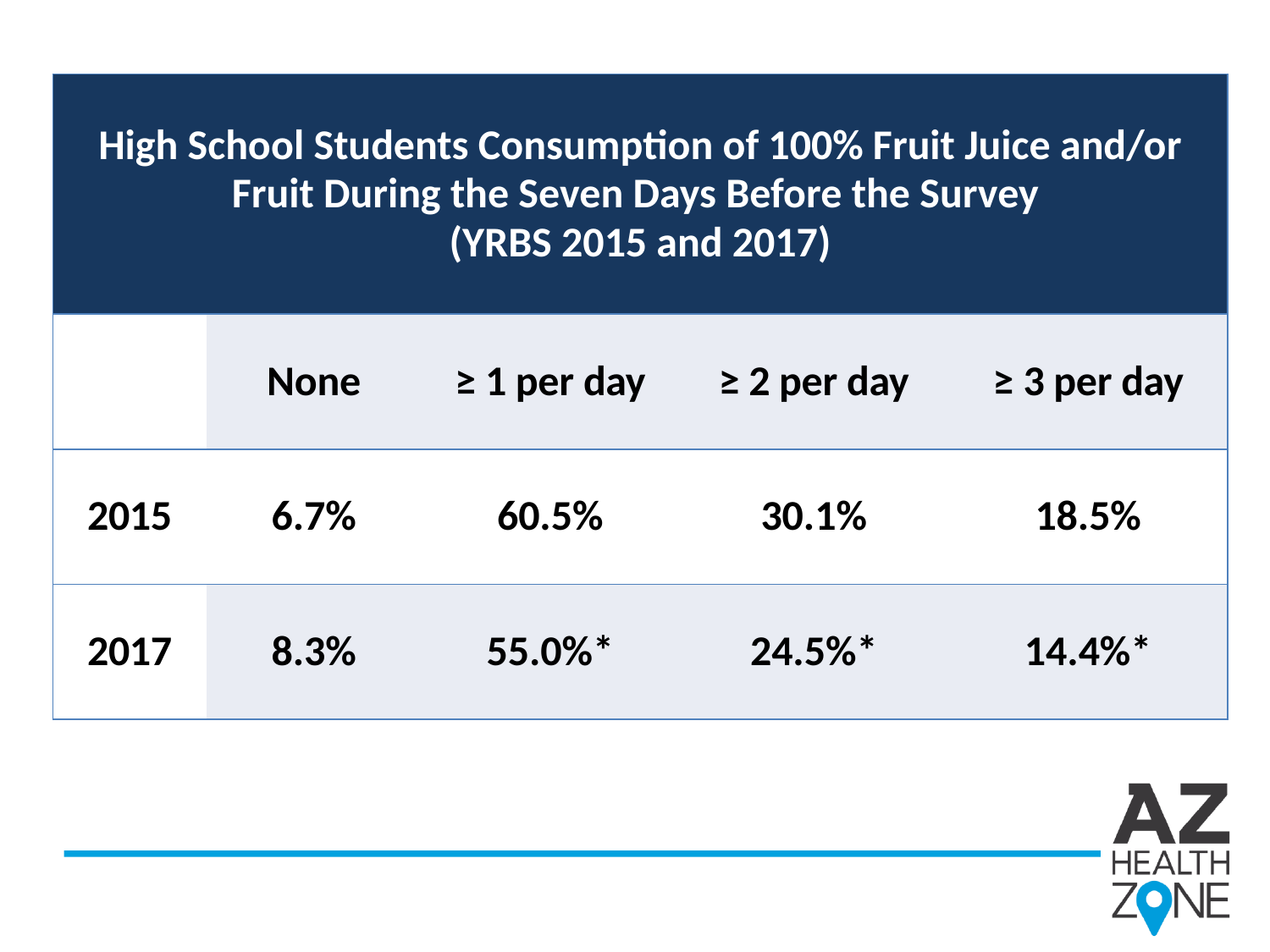

| High School Students Consumption of 100% Fruit Juice and/or Fruit During the Seven Days Before the Survey (YRBS 2015 and 2017) |  |  |  |  |
| --- | --- | --- | --- | --- |
|  | None | ≥ 1 per day | ≥ 2 per day | ≥ 3 per day |
| 2015 | 6.7% | 60.5% | 30.1% | 18.5% |
| 2017 | 8.3% | 55.0%\* | 24.5%\* | 14.4%\* |